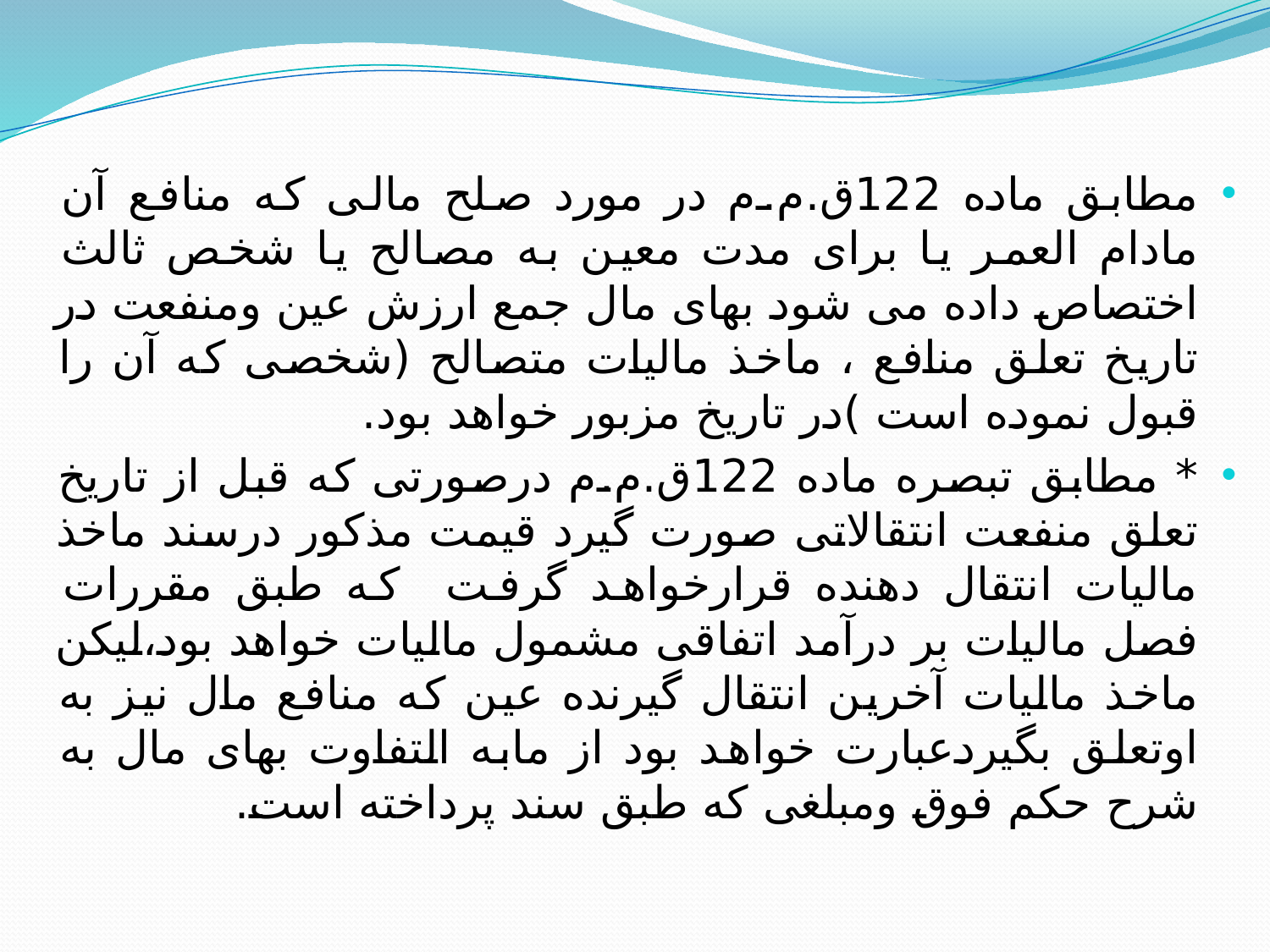

مطابق ماده 122ق.م.م در مورد صلح مالی که منافع آن مادام العمر یا برای مدت معین به مصالح یا شخص ثالث اختصاص داده می شود بهای مال جمع ارزش عین ومنفعت در تاریخ تعلق منافع ، ماخذ مالیات متصالح (شخصی که آن را قبول نموده است )در تاریخ مزبور خواهد بود.
* مطابق تبصره ماده 122ق.م.م درصورتی که قبل از تاریخ تعلق منفعت انتقالاتی صورت گیرد قیمت مذکور درسند ماخذ مالیات انتقال دهنده قرارخواهد گرفت  که طبق مقررات فصل مالیات بر درآمد اتفاقی مشمول مالیات خواهد بود،لیکن ماخذ مالیات آخرین انتقال گیرنده عین که منافع مال نیز به اوتعلق بگیردعبارت خواهد بود از مابه التفاوت بهای مال به شرح حکم فوق ومبلغی که طبق سند پرداخته است.